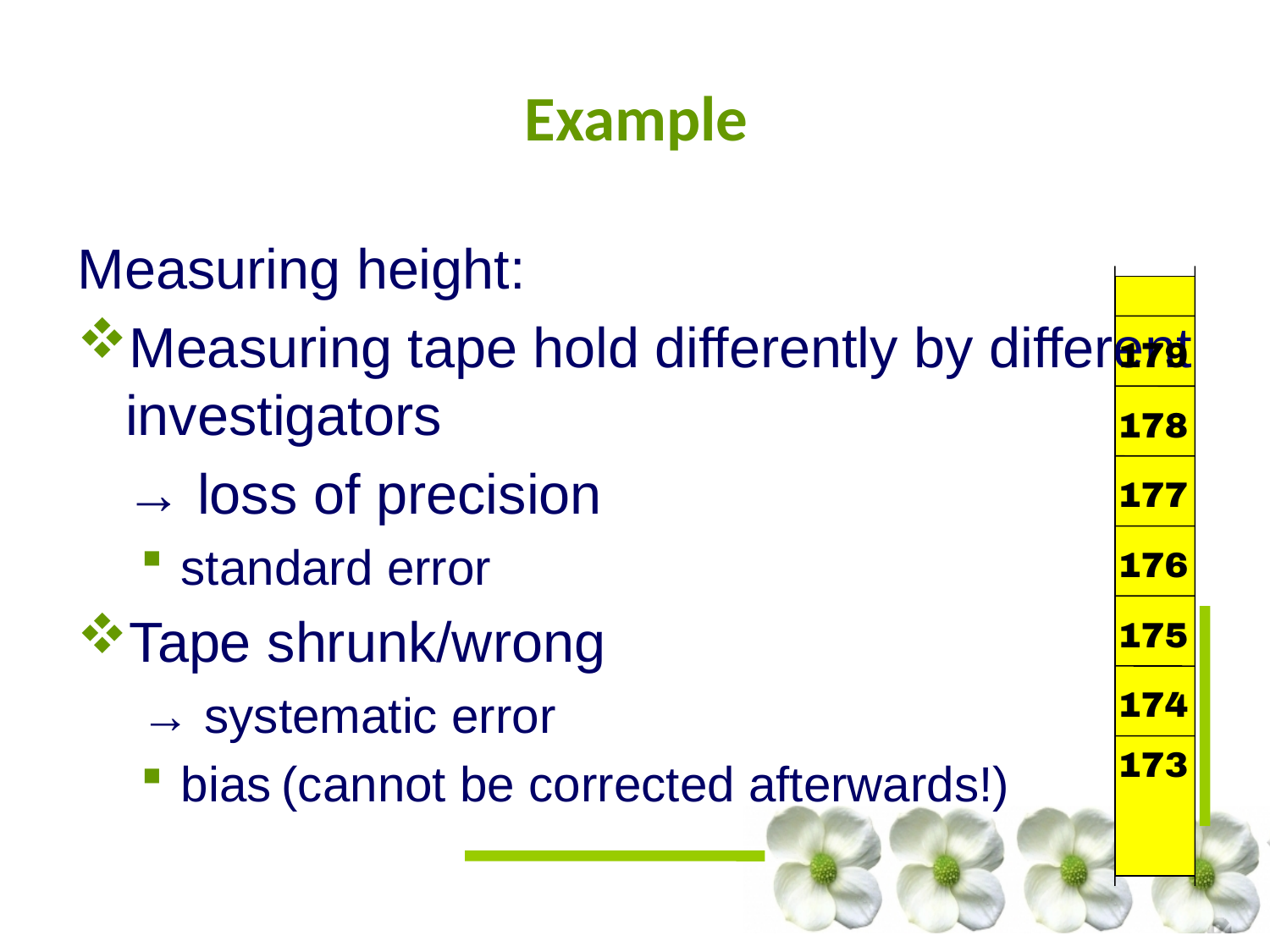

# Example
Measuring height:
Measuring tape hold differently by different investigators
	→ loss of precision
standard error
Tape shrunk/wrong
→ systematic error
bias (cannot be corrected afterwards!)

179

178

177

176

175

174
173